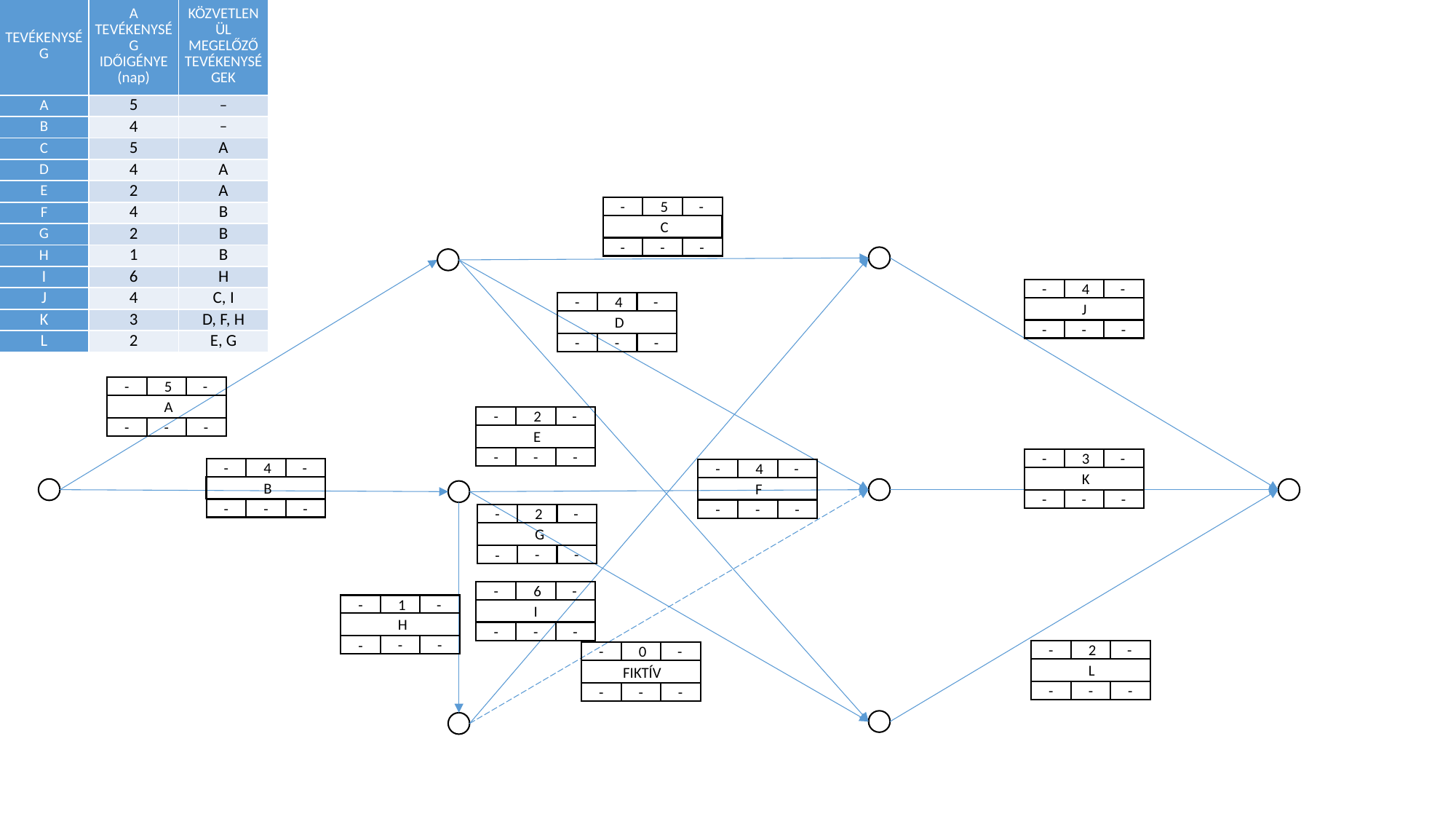

| TEVÉKENYSÉG | A TEVÉKENYSÉG IDŐIGÉNYE (nap) | KÖZVETLENÜL MEGELŐZŐ TEVÉKENYSÉGEK |
| --- | --- | --- |
| A | 5 | – |
| B | 4 | – |
| C | 5 | A |
| D | 4 | A |
| E | 2 | A |
| F | 4 | B |
| G | 2 | B |
| H | 1 | B |
| I | 6 | H |
| J | 4 | C, I |
| K | 3 | D, F, H |
| L | 2 | E, G |
-
5
-

C
-
-
-

-
4
-

J
-
-
-
-
4
-

D
-
-
-
-
5
-

A
-
-
-
-
2
-

E
-
-
-
-
3
-

K
-
-
-
-
4
-

B
-
-
-
-
4
-

F
-
-
-

-
2
-

G
-
-
-
-
6
-

I
-
-
-
-
1
-

H
-
-
-
-
2
-

L
-
-
-
-
0
-

FIKTÍV
-
-
-